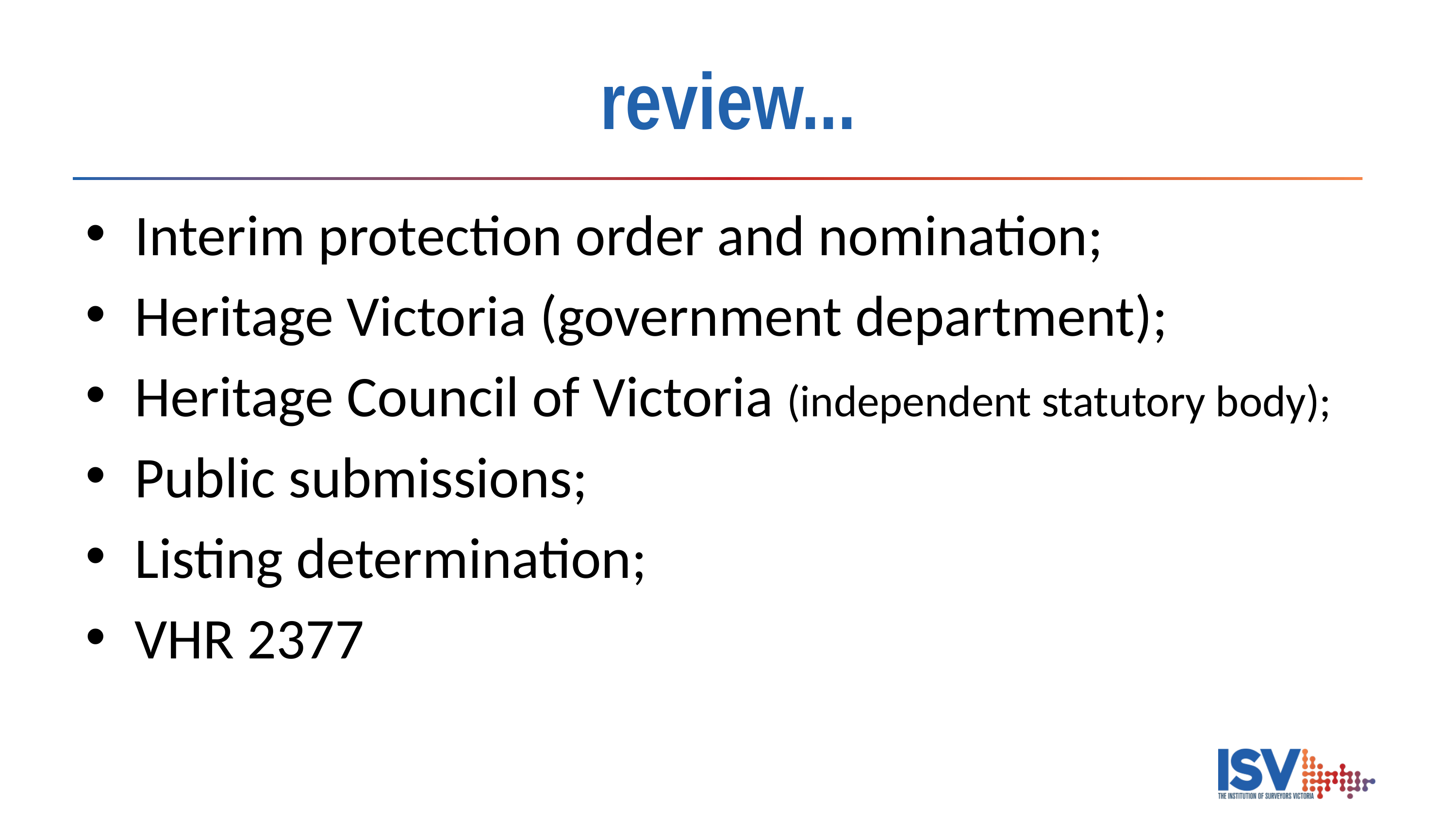

# review...
Interim protection order and nomination;
Heritage Victoria (government department);
Heritage Council of Victoria (independent statutory body);
Public submissions;
Listing determination;
VHR 2377